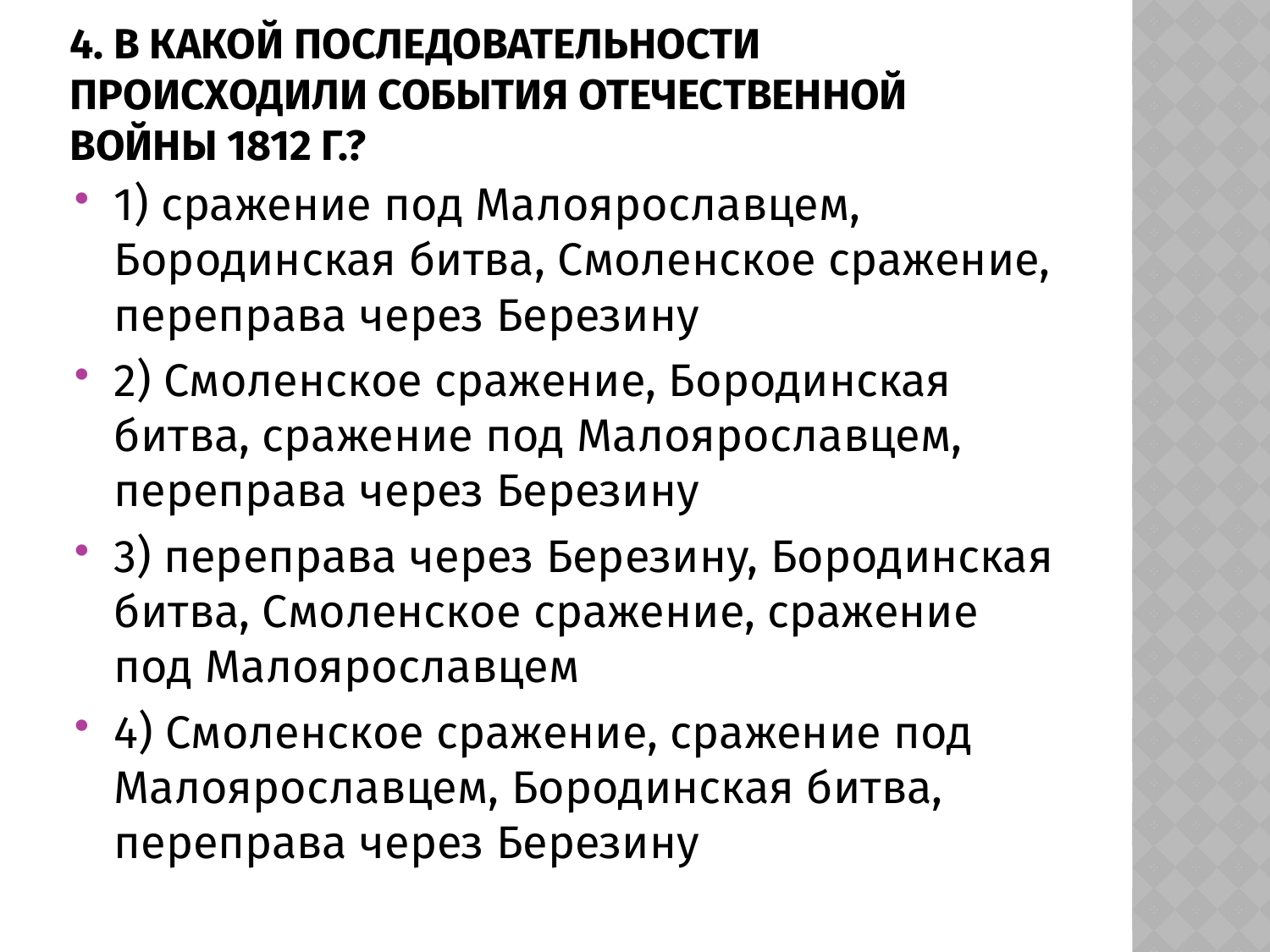

# 4. В какой последовательности происходили события Отечественной войны 1812 г.?
1) сражение под Малоярославцем, Бородинская битва, Смоленское сражение, переправа через Березину
2) Смоленское сражение, Бородинская битва, сражение под Малоярославцем, переправа через Березину
3) переправа через Березину, Бородинская битва, Смоленское сражение, сражение под Малоярославцем
4) Смоленское сражение, сражение под Малоярославцем, Бородинская битва, переправа через Березину